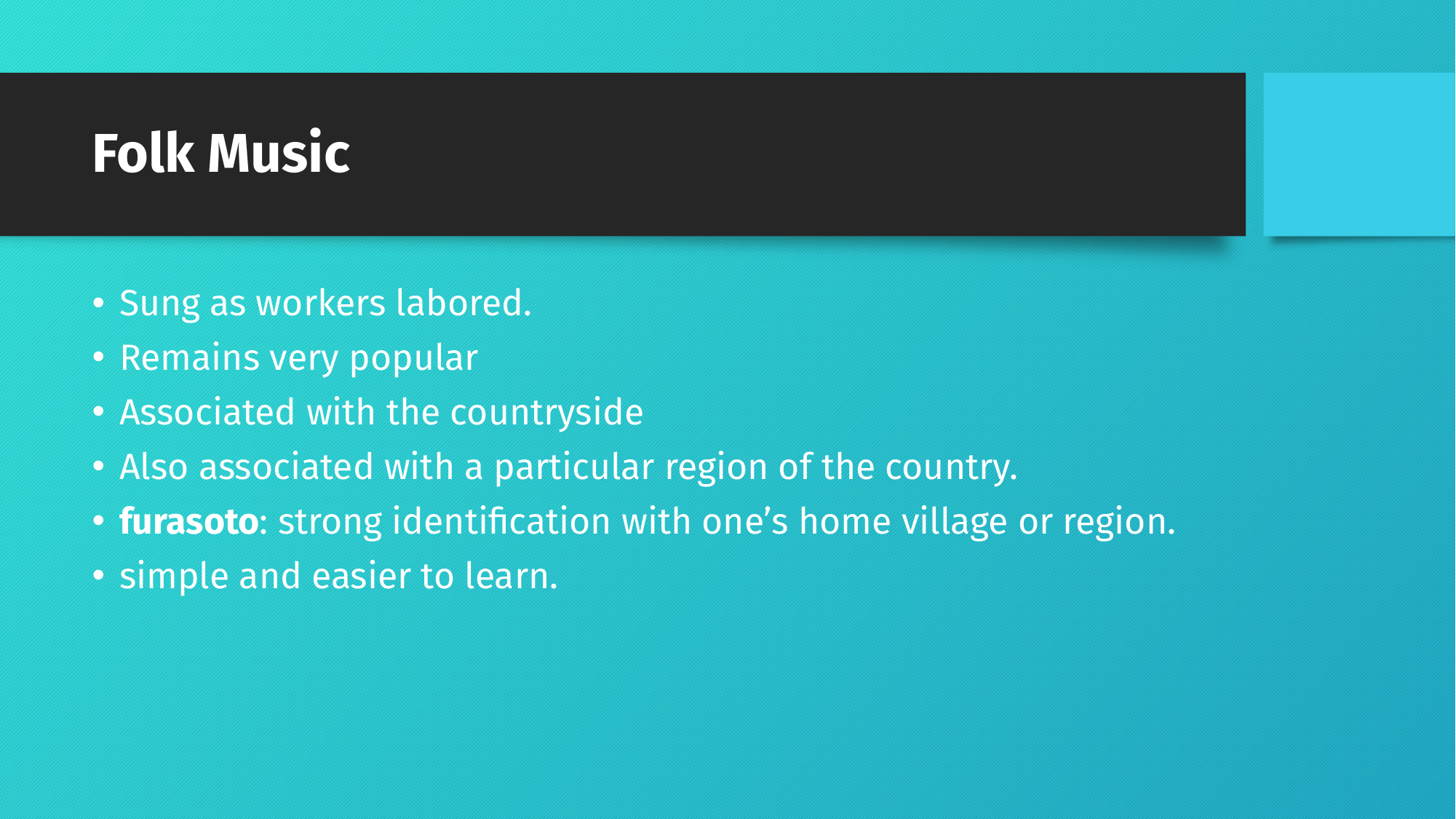

# Folk Music
Sung as workers labored.
Remains very popular
Associated with the countryside
Also associated with a particular region of the country.
furasoto: strong identification with one’s home village or region.
simple and easier to learn.